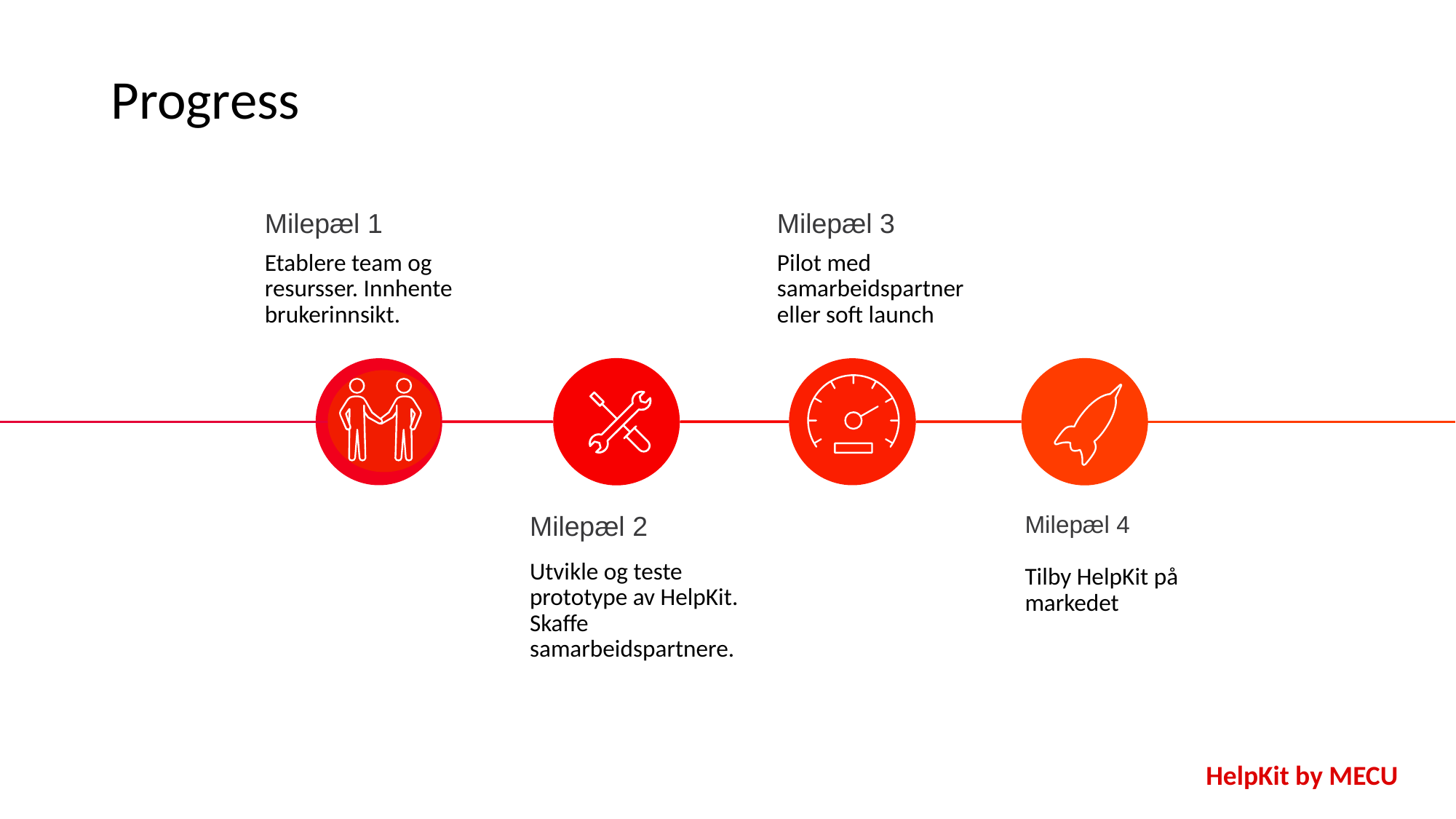

# Progress
Milepæl 1

Etablere team og resursser. Innhente brukerinnsikt.
Milepæl 3

Pilot med samarbeidspartner eller soft launch

Milepæl 2

Utvikle og teste prototype av HelpKit. Skaffe samarbeidspartnere.
Milepæl 4

Tilby HelpKit på markedet
HelpKit by MECU